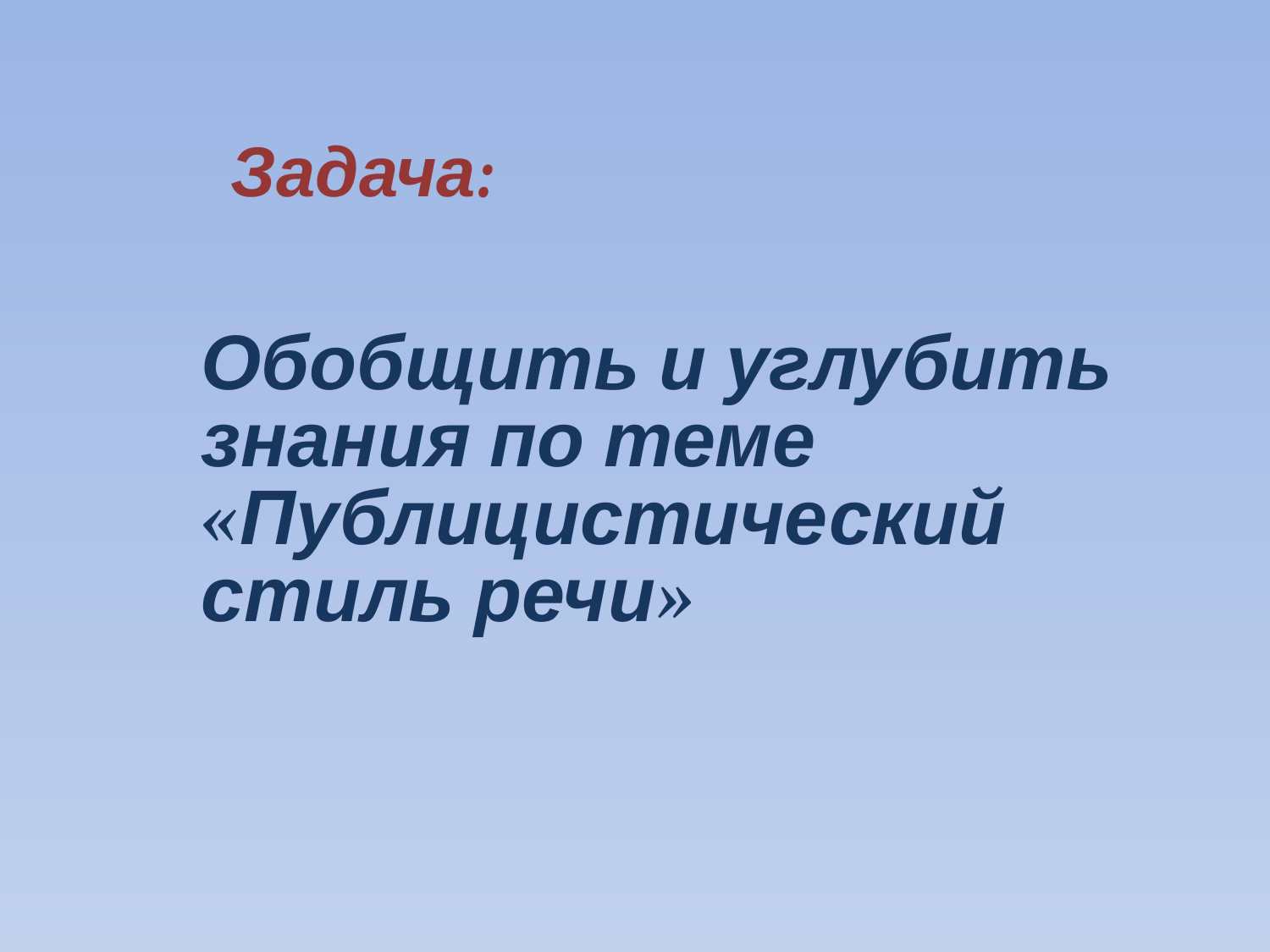

| Задача: |
| --- |
| Обобщить и углубить знания по теме «Публицистический стиль речи» |
| --- |